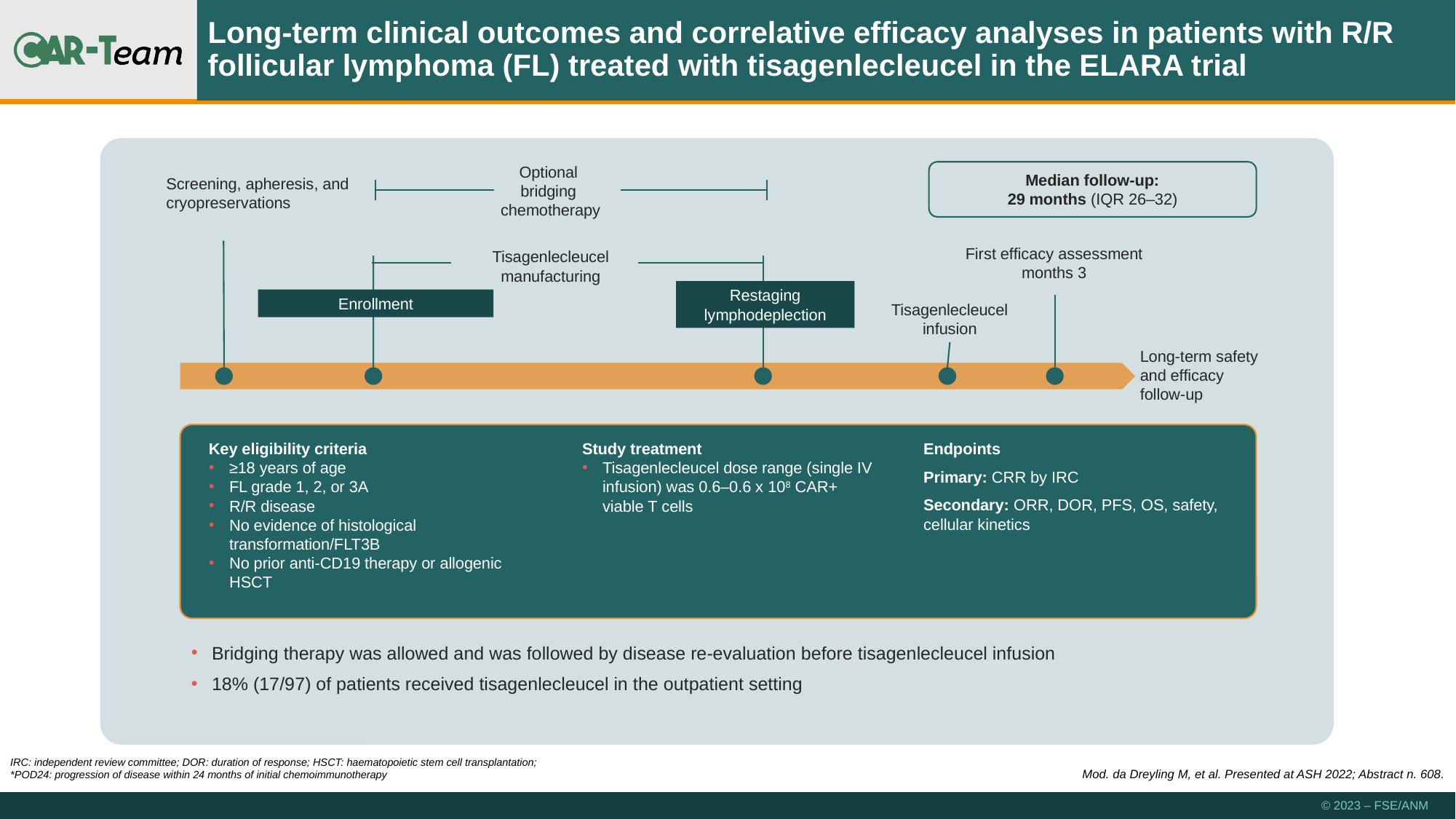

Long-term clinical outcomes and correlative efficacy analyses in patients with R/R follicular lymphoma (FL) treated with tisagenlecleucel in the ELARA trial

Optional
bridging
chemotherapy
Median follow-up:
29 months (IQR 26–32)
Screening, apheresis, and cryopreservations
First efficacy assessment
months 3
Tisagenlecleucel
manufacturing
Restaging
lymphodeplection
Enrollment
Tisagenlecleucel
infusion
Long-term safety and efficacy follow-up

Key eligibility criteria
≥18 years of age
FL grade 1, 2, or 3A
R/R disease
No evidence of histological transformation/FLT3B
No prior anti-CD19 therapy or allogenic HSCT
Study treatment
Tisagenlecleucel dose range (single IV infusion) was 0.6–0.6 x 108 CAR+ viable T cells
Endpoints
Primary: CRR by IRC
Secondary: ORR, DOR, PFS, OS, safety, cellular kinetics
Bridging therapy was allowed and was followed by disease re-evaluation before tisagenlecleucel infusion
18% (17/97) of patients received tisagenlecleucel in the outpatient setting
IRC: independent review committee; DOR: duration of response; HSCT: haematopoietic stem cell transplantation;
*POD24: progression of disease within 24 months of initial chemoimmunotherapy
Mod. da Dreyling M, et al. Presented at ASH 2022; Abstract n. 608.